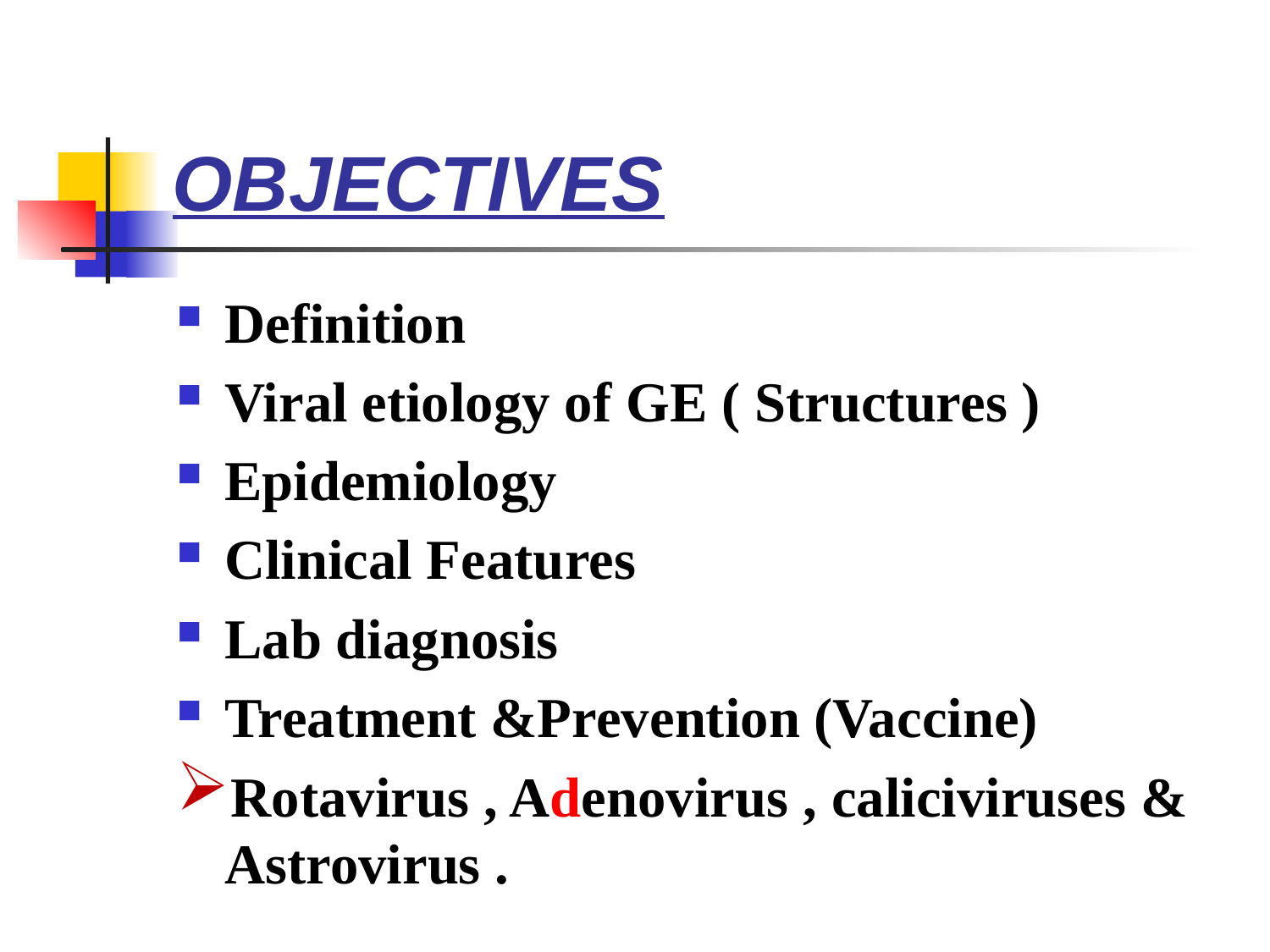

# OBJECTIVES
Definition
Viral etiology of GE ( Structures )
Epidemiology
Clinical Features
Lab diagnosis
Treatment &Prevention (Vaccine)
Rotavirus , Adenovirus , caliciviruses & Astrovirus .